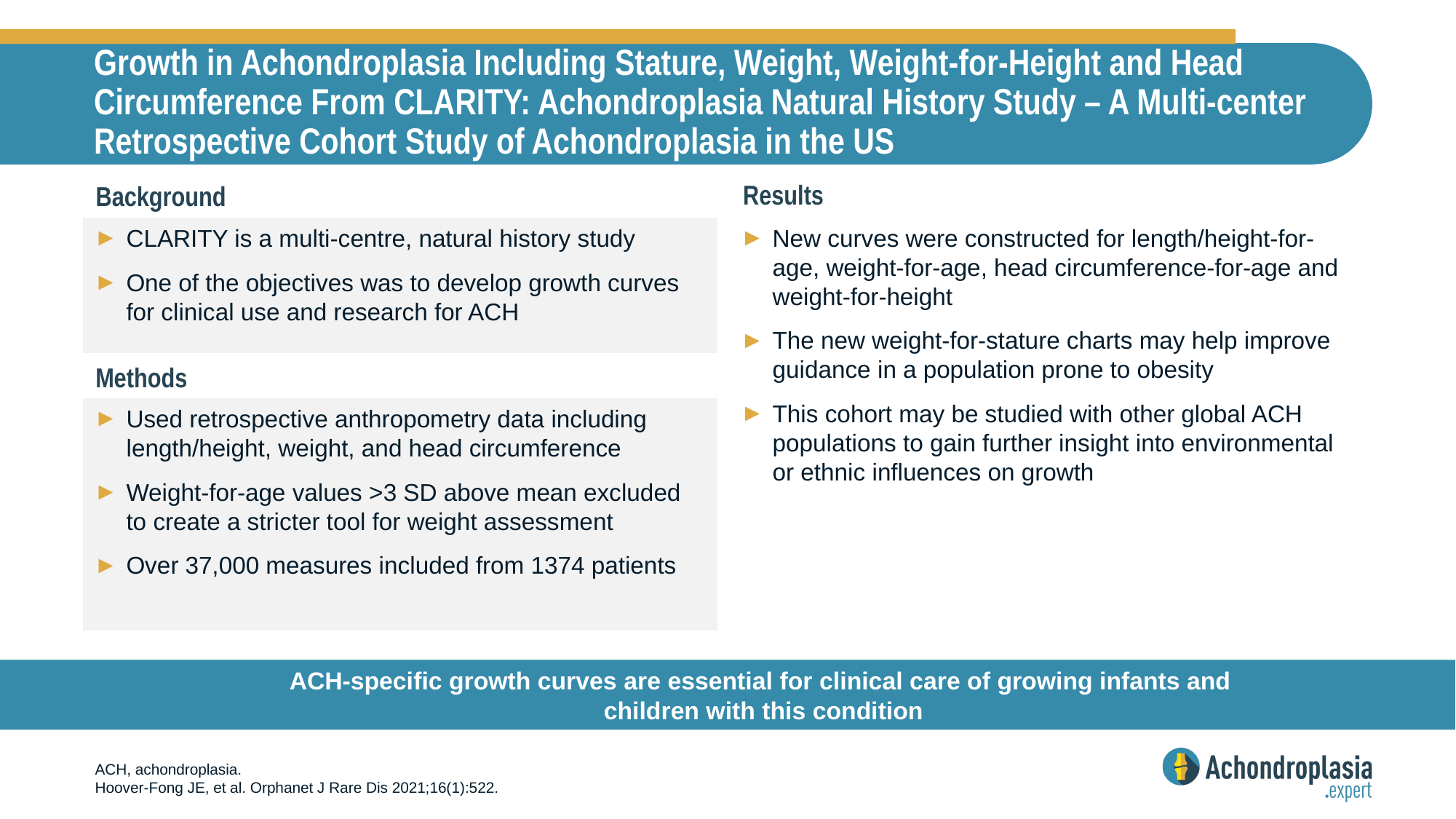

# Growth in Achondroplasia Including Stature, Weight, Weight‑for‑Height and Head Circumference From CLARITY: Achondroplasia Natural History Study – A Multi‑center Retrospective Cohort Study of Achondroplasia in the US
New curves were constructed for length/height-for-age, weight-for-age, head circumference-for-age and weight-for-height
The new weight-for-stature charts may help improve guidance in a population prone to obesity
This cohort may be studied with other global ACH populations to gain further insight into environmental or ethnic influences on growth
CLARITY is a multi-centre, natural history study
One of the objectives was to develop growth curves for clinical use and research for ACH

Methods
Used retrospective anthropometry data including length/height, weight, and head circumference
Weight-for-age values >3 SD above mean excluded to create a stricter tool for weight assessment
Over 37,000 measures included from 1374 patients
ACH-specific growth curves are essential for clinical care of growing infants and
children with this condition
ACH, achondroplasia.
Hoover‑Fong JE, et al. Orphanet J Rare Dis 2021;16(1):522.